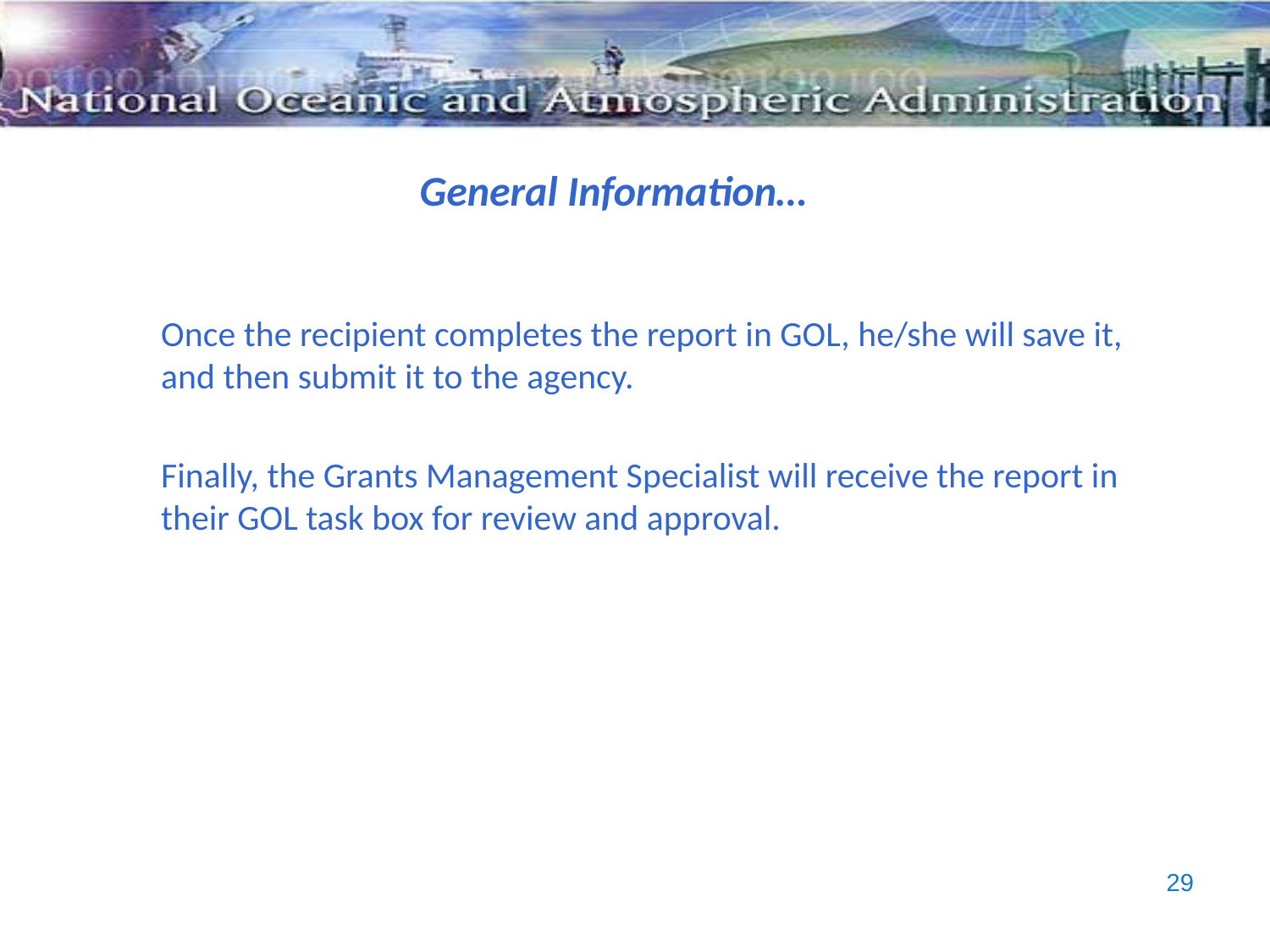

General Information…
	Once the recipient completes the report in GOL, he/she will save it, and then submit it to the agency.

	Finally, the Grants Management Specialist will receive the report in their GOL task box for review and approval.
29